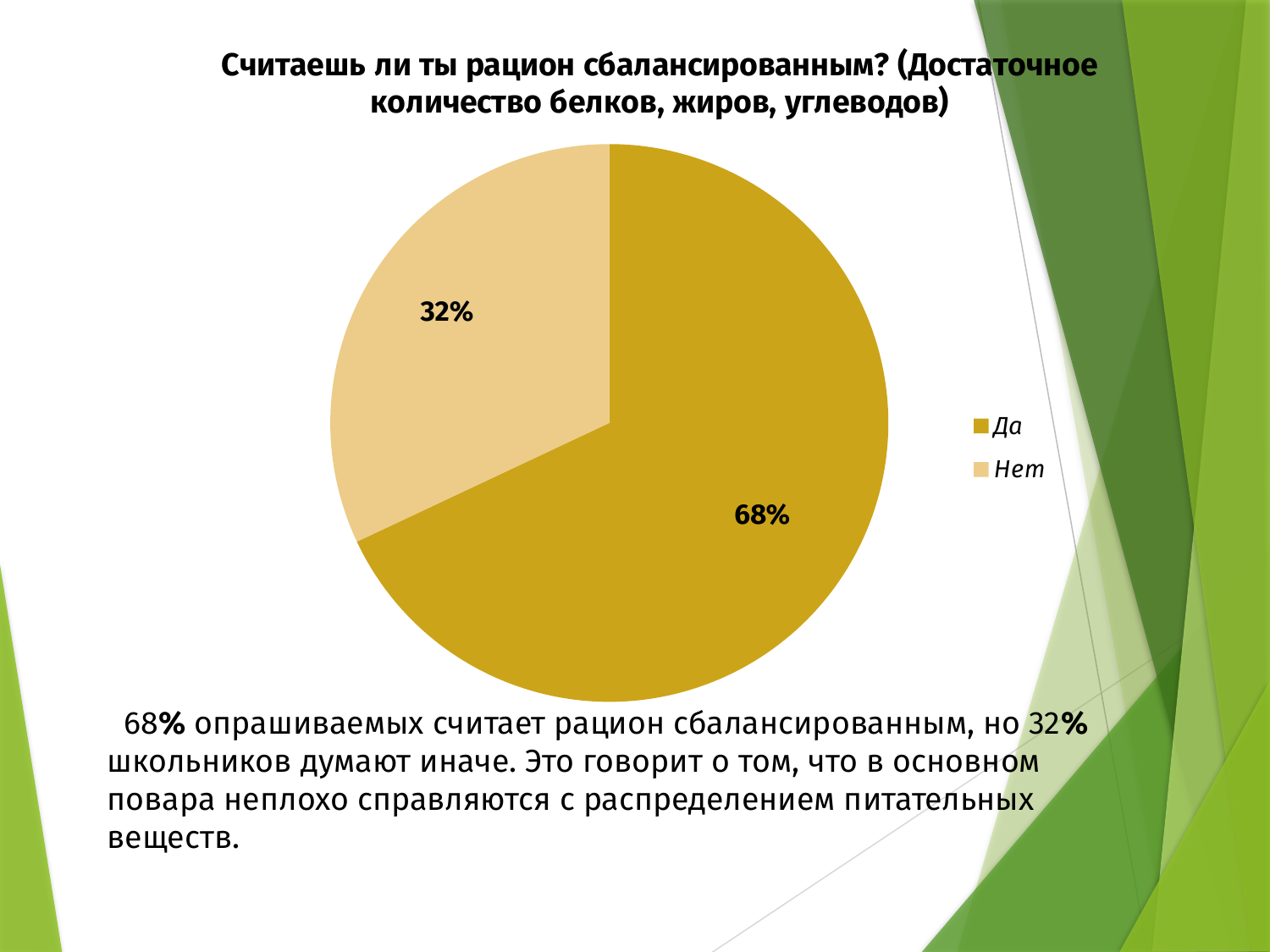

### Chart:

| Category | Считаешь ли ты рацион сбалансированным? (Достаточное количество белков, жиров, углеводов) |
|---|---|
| Да | 0.68 |
| Нет | 0.32 |
  68% опрашиваемых считает рацион сбалансированным, но 32% школьников думают иначе. Это говорит о том, что в основном повара неплохо справляются с распределением питательных веществ.